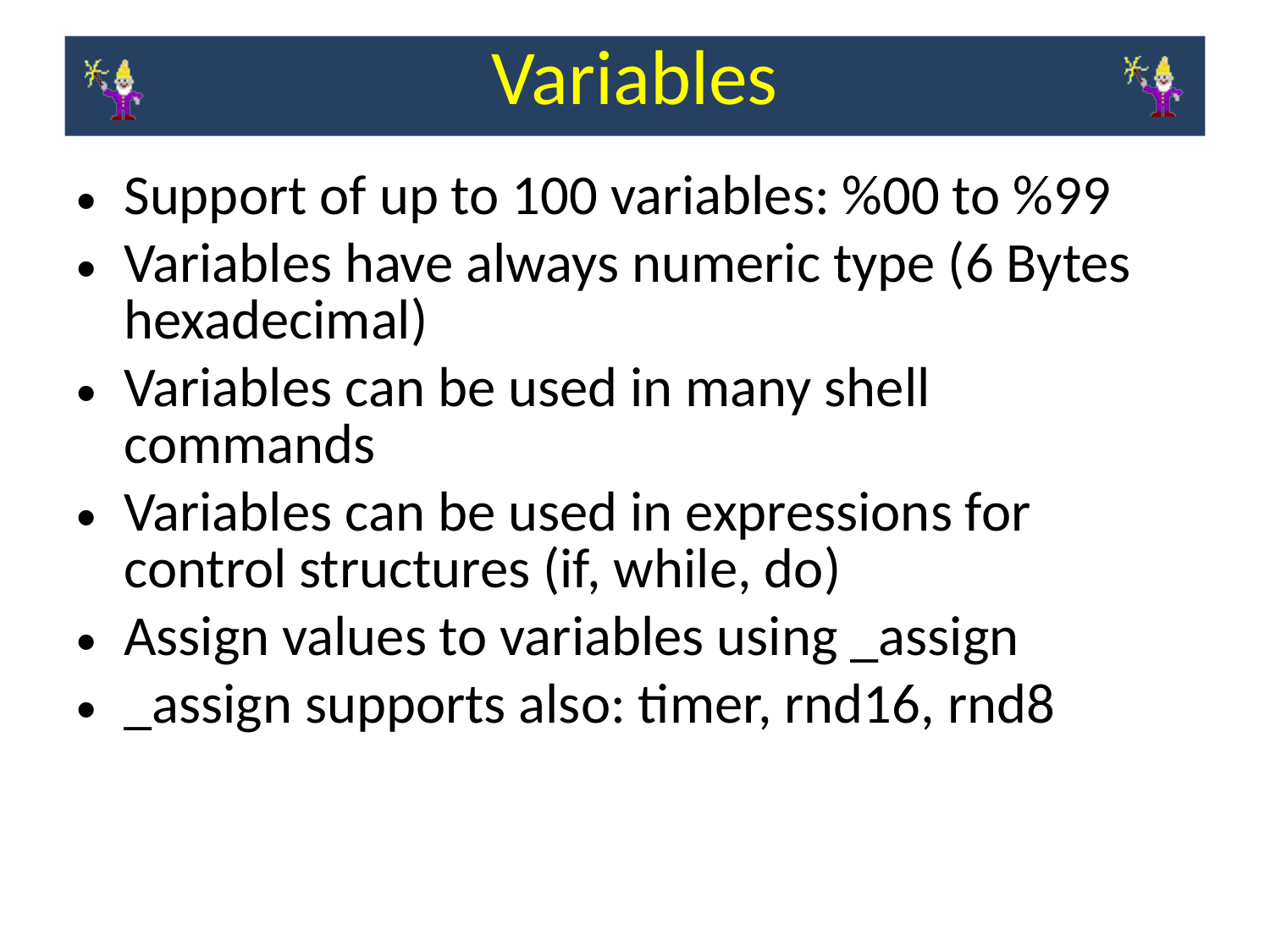

Variables
Support of up to 100 variables: %00 to %99
Variables have always numeric type (6 Bytes hexadecimal)
Variables can be used in many shell commands
Variables can be used in expressions for control structures (if, while, do)
Assign values to variables using _assign
_assign supports also: timer, rnd16, rnd8